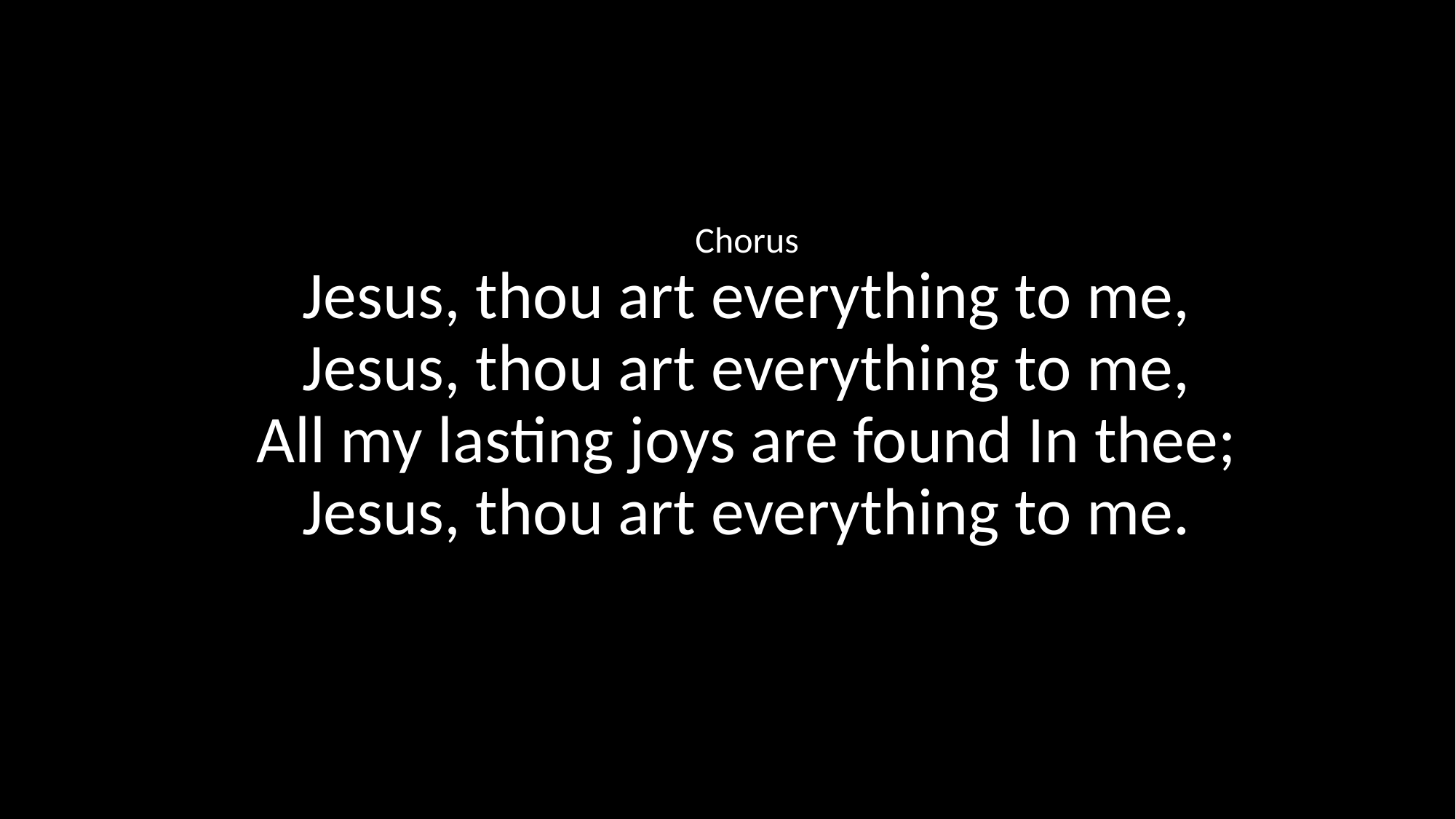

Chorus
Jesus, thou art everything to me,
Jesus, thou art everything to me,
All my lasting joys are found In thee;
Jesus, thou art everything to me.